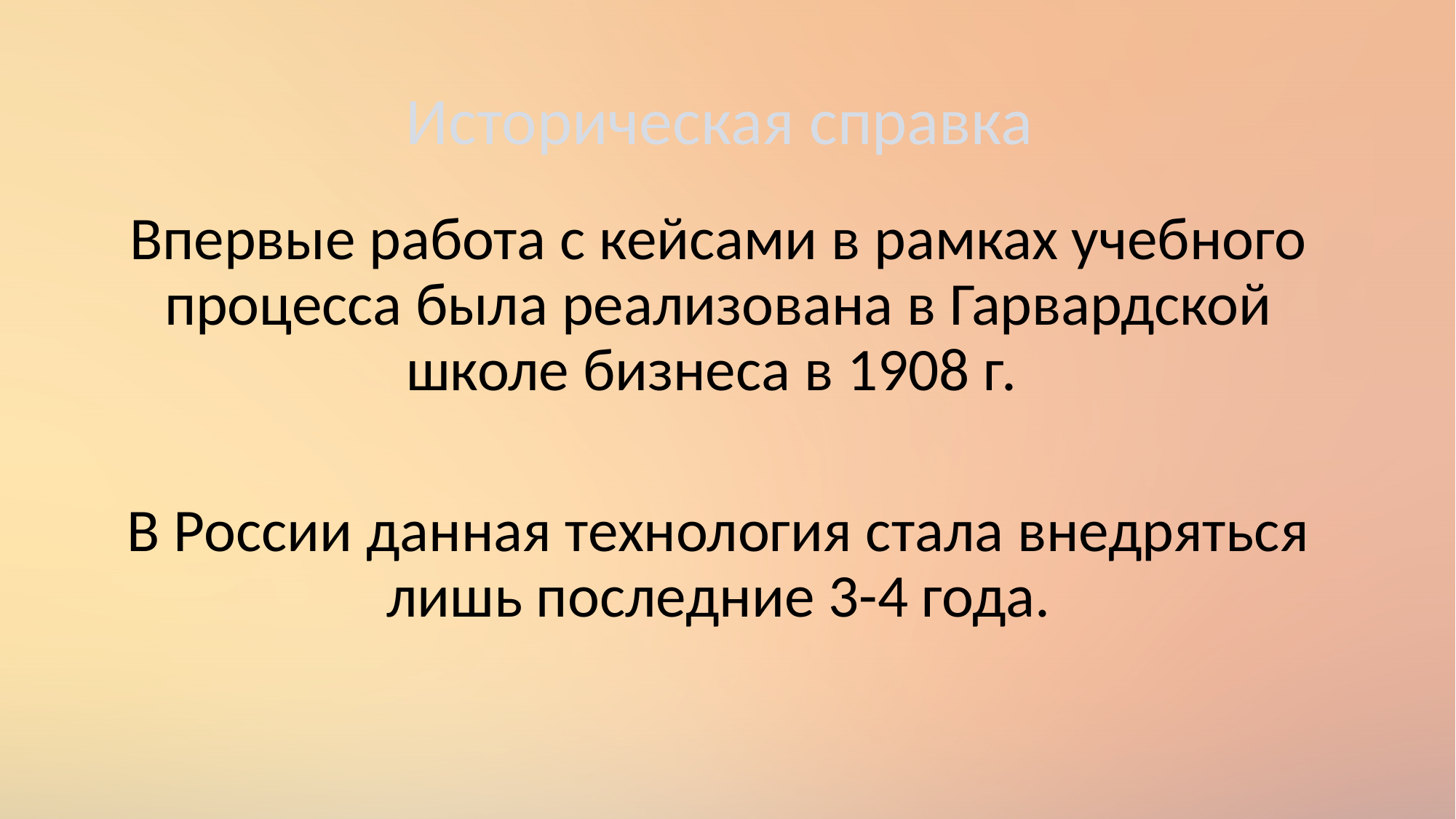

# Историческая справка
Впервые работа с кейсами в рамках учебного процесса была реализована в Гарвардской школе бизнеса в 1908 г.

В России данная технология стала внедряться лишь последние 3-4 года.